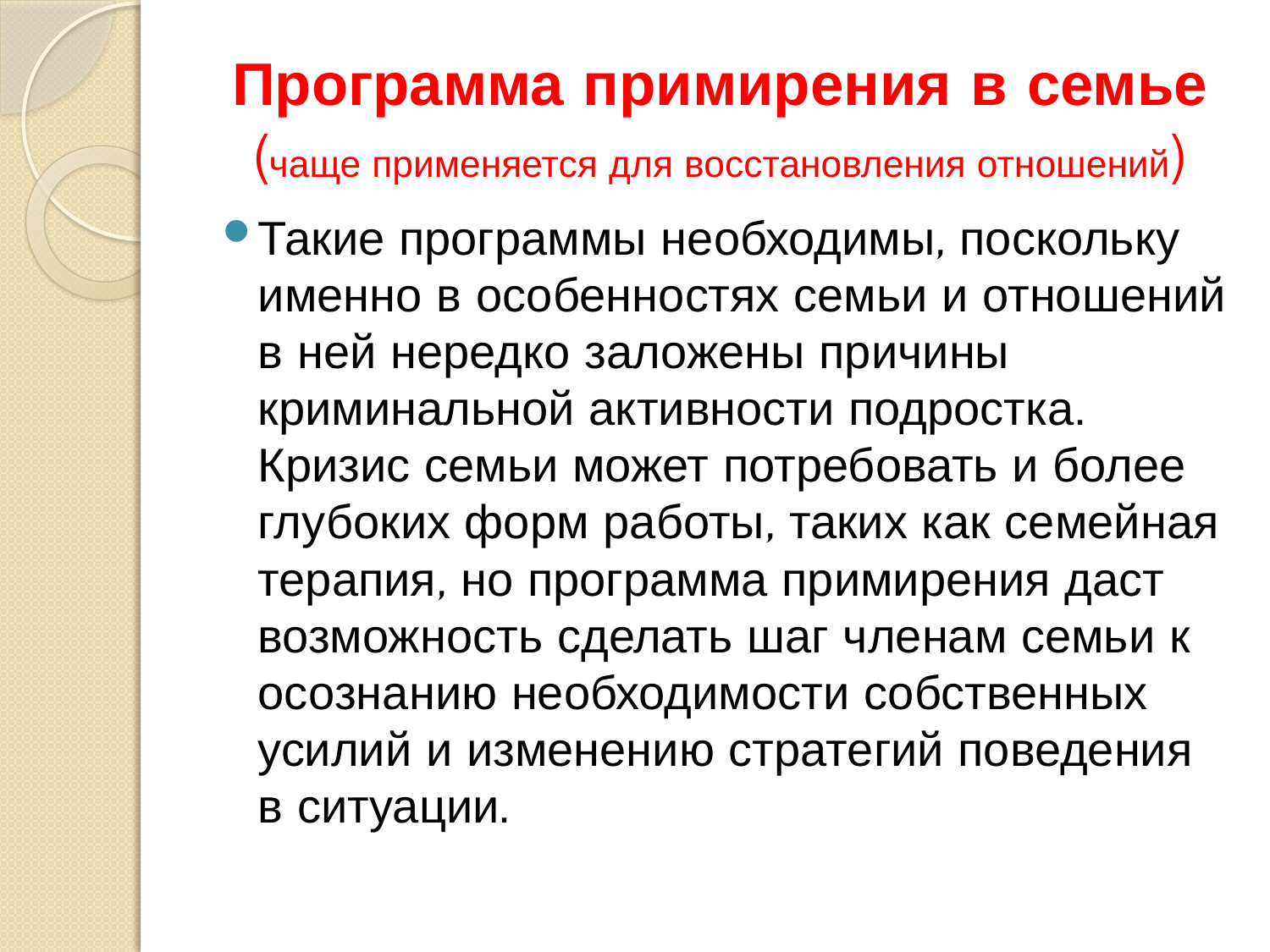

# Программа примирения в семье (чаще применяется для восстановления отношений)
Такие программы необходимы, поскольку именно в особенностях семьи и отношений в ней нередко заложены причины криминальной активности подростка. Кризис семьи может потребовать и более глубоких форм работы, таких как семейная терапия, но программа примирения даст возможность сделать шаг членам семьи к осознанию необходимости собственных усилий и изменению стратегий поведения в ситуации.